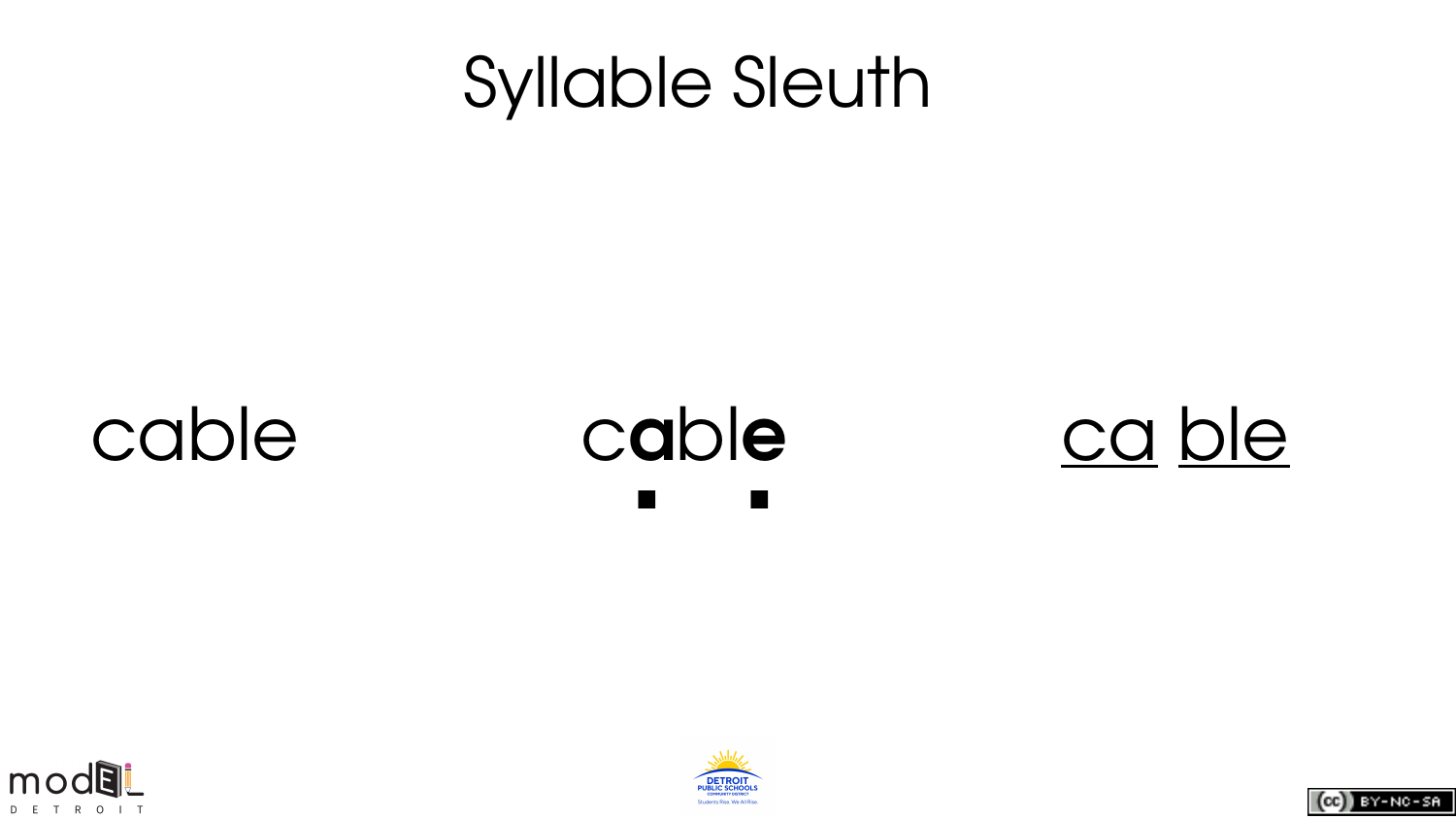

# Syllable Sleuth

cable

cable

ca ble

.
.